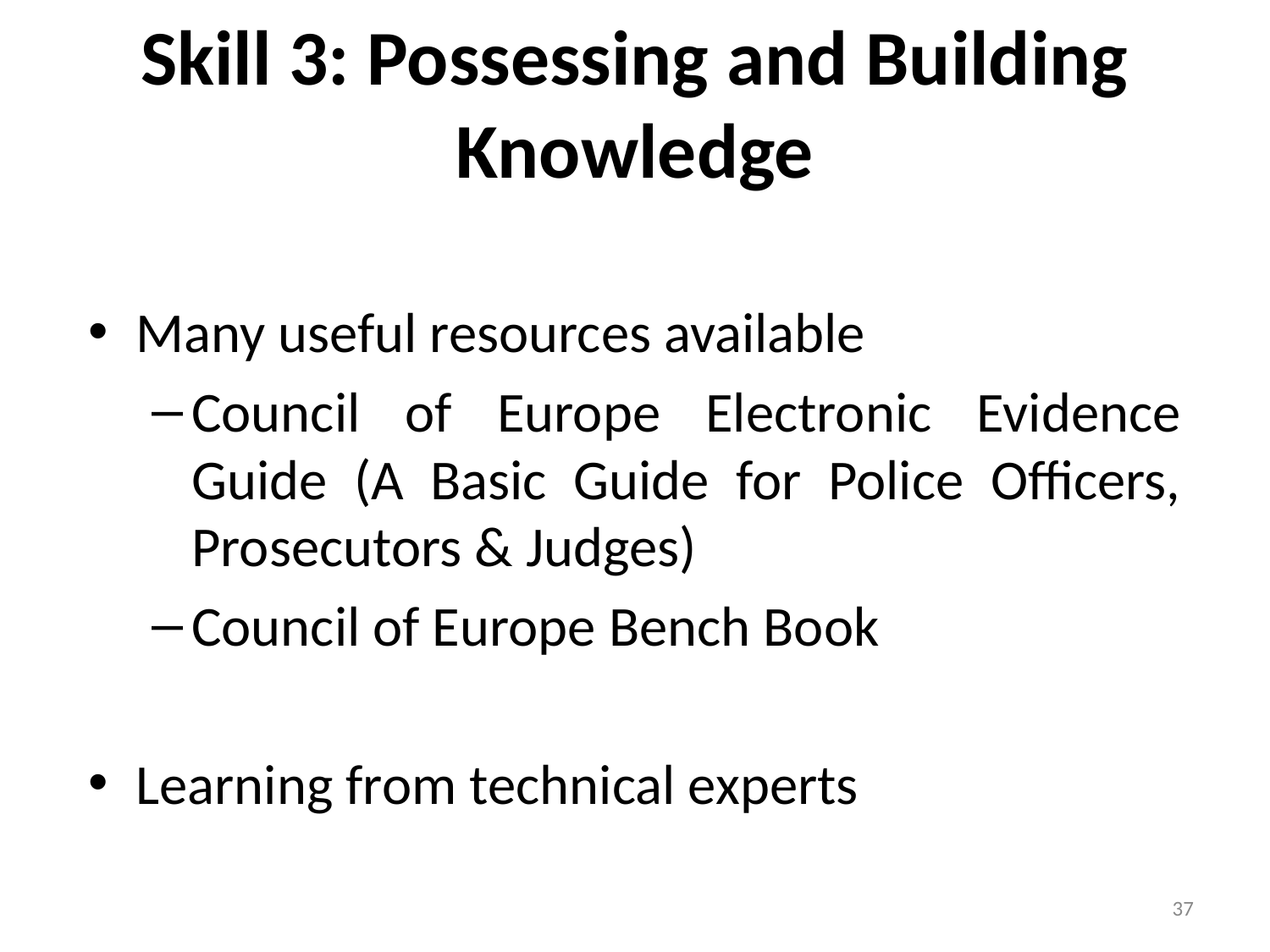

# Skill 3: Possessing and Building Knowledge

Many useful resources available
Council of Europe Electronic Evidence Guide (A Basic Guide for Police Officers, Prosecutors & Judges)
Council of Europe Bench Book

Learning from technical experts
37